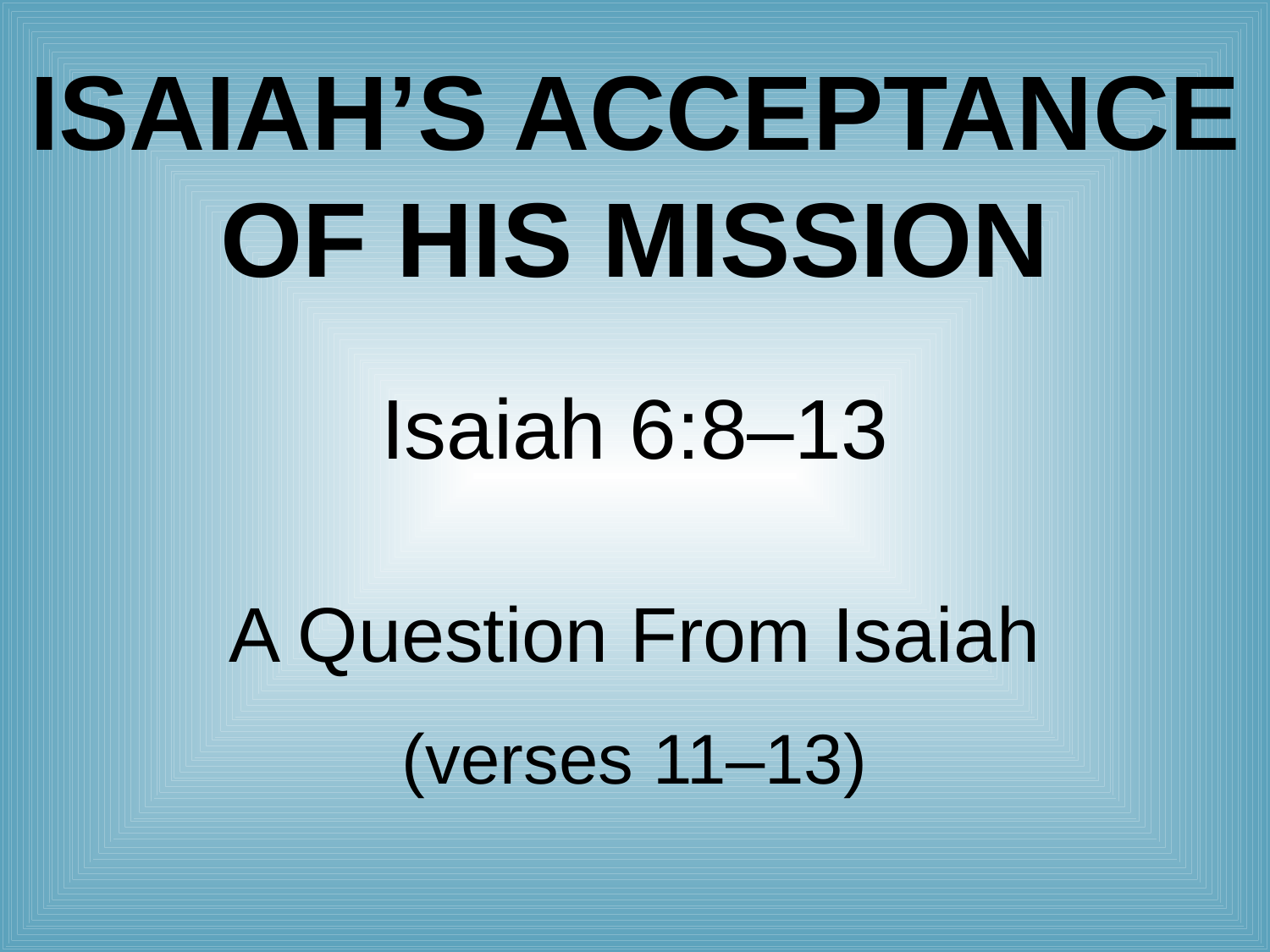

# Isaiah’s Acceptance of His Mission
Isaiah 6:8–13

A Question From Isaiah
(verses 11–13)